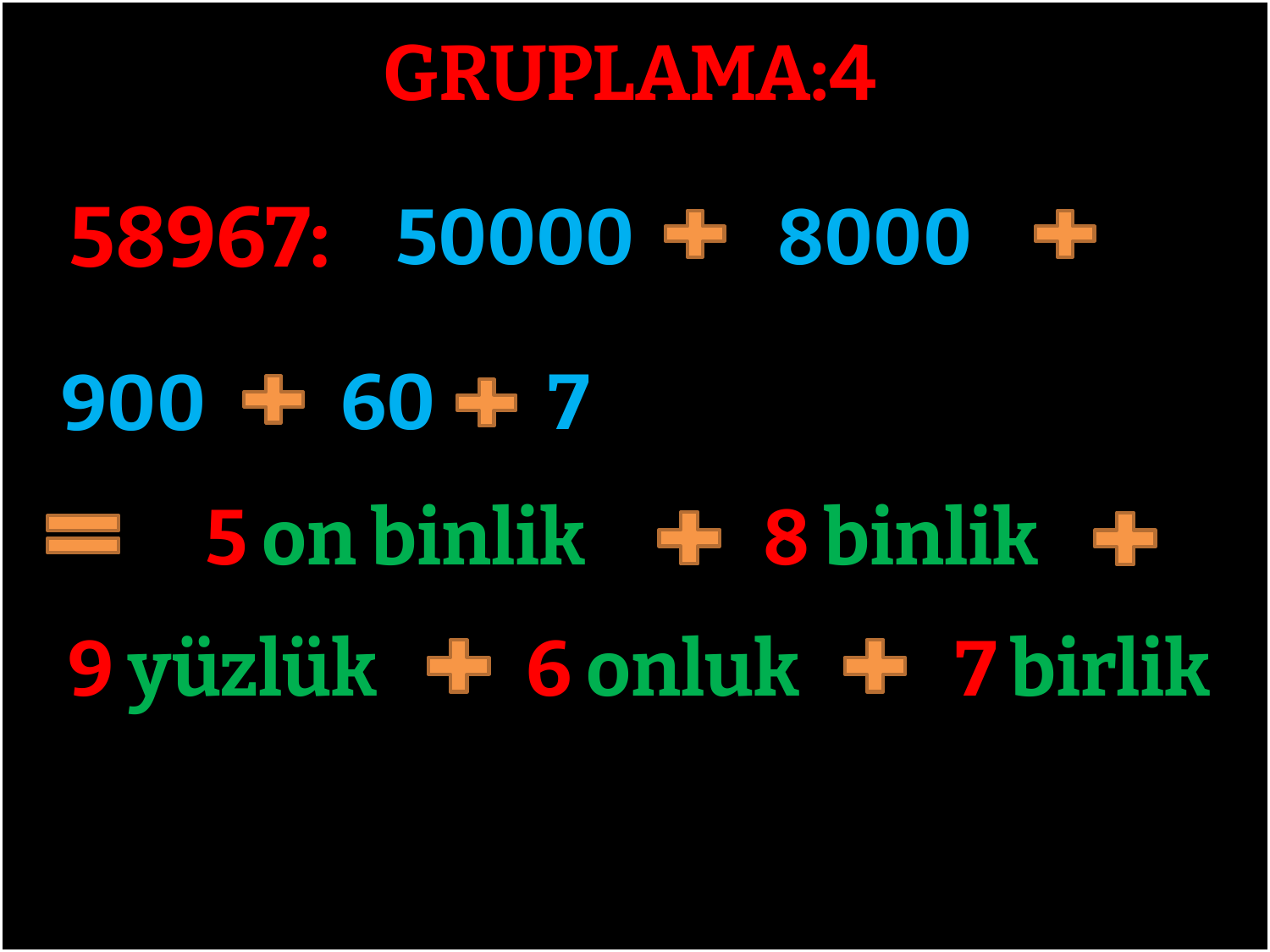

GRUPLAMA:4
#
58967:
8000
50000

7
60
900

5 on binlik
8 binlik

7 birlik
6 onluk
9 yüzlük